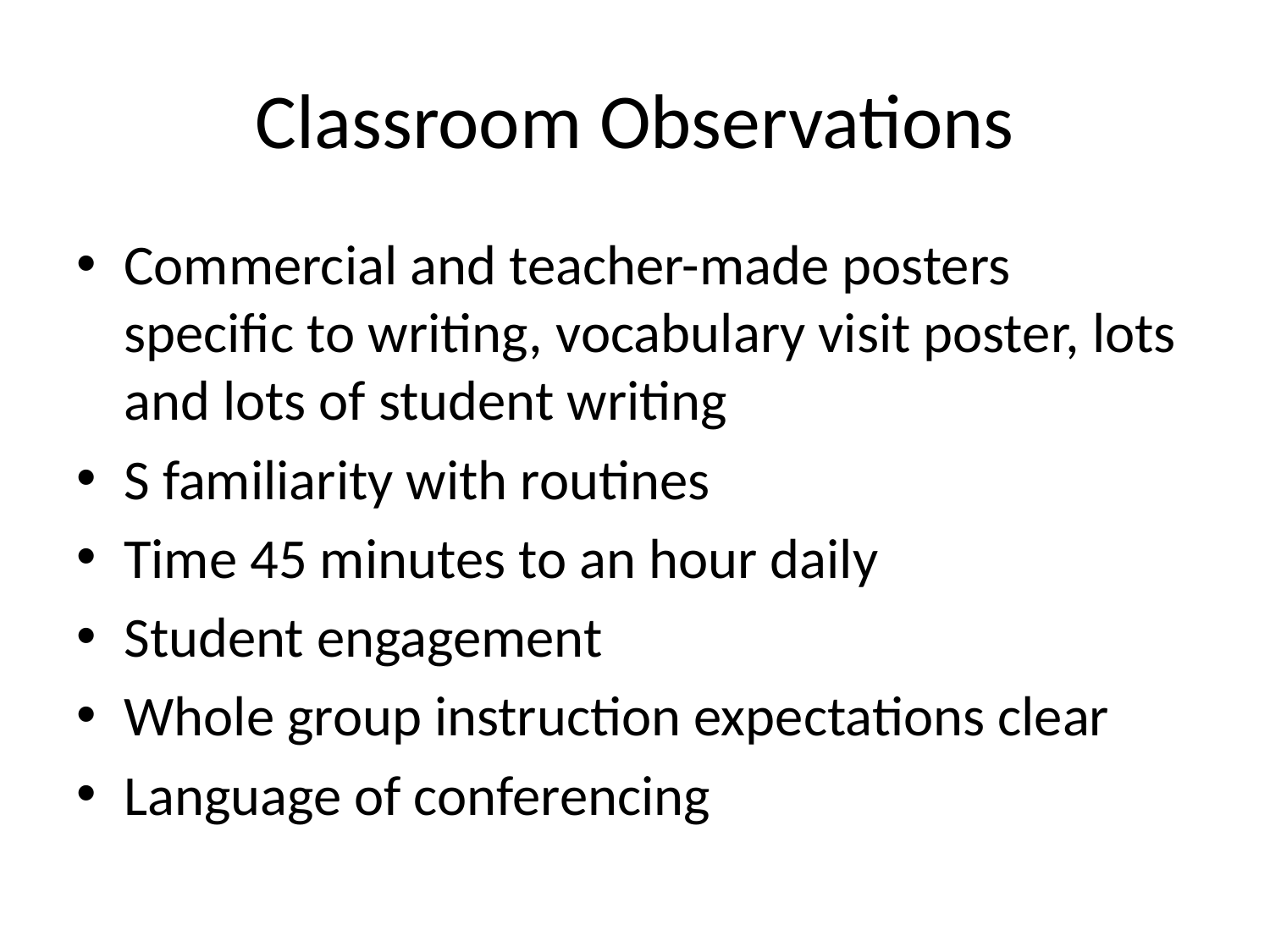

# Classroom Observations
Commercial and teacher-made posters specific to writing, vocabulary visit poster, lots and lots of student writing
S familiarity with routines
Time 45 minutes to an hour daily
Student engagement
Whole group instruction expectations clear
Language of conferencing